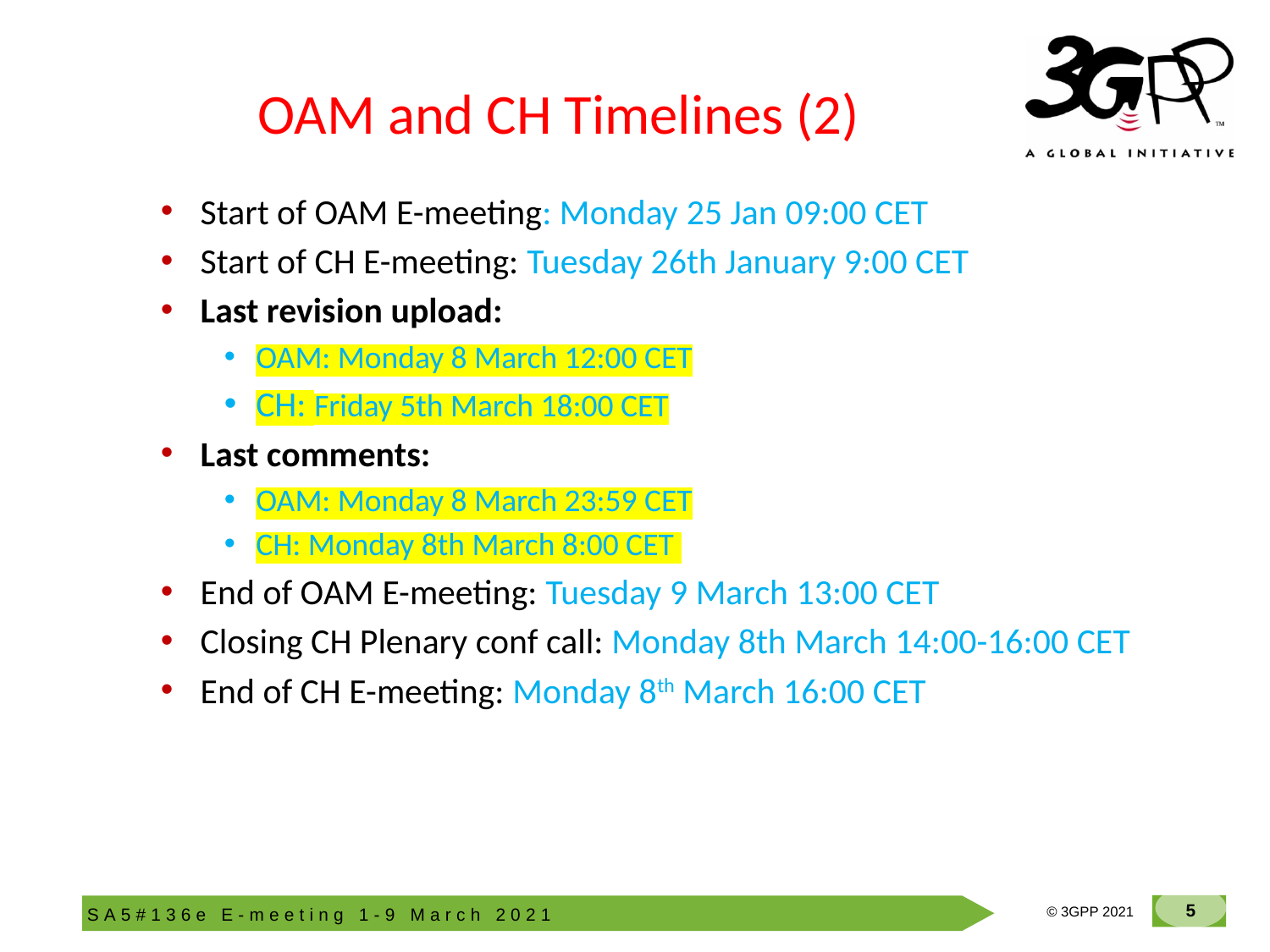

# OAM and CH Timelines (2)
Start of OAM E-meeting: Monday 25 Jan 09:00 CET
Start of CH E-meeting: Tuesday 26th January 9:00 CET
Last revision upload:
OAM: Monday 8 March 12:00 CET
CH: Friday 5th March 18:00 CET
Last comments:
OAM: Monday 8 March 23:59 CET
CH: Monday 8th March 8:00 CET
End of OAM E-meeting: Tuesday 9 March 13:00 CET
Closing CH Plenary conf call: Monday 8th March 14:00-16:00 CET
End of CH E-meeting: Monday 8th March 16:00 CET